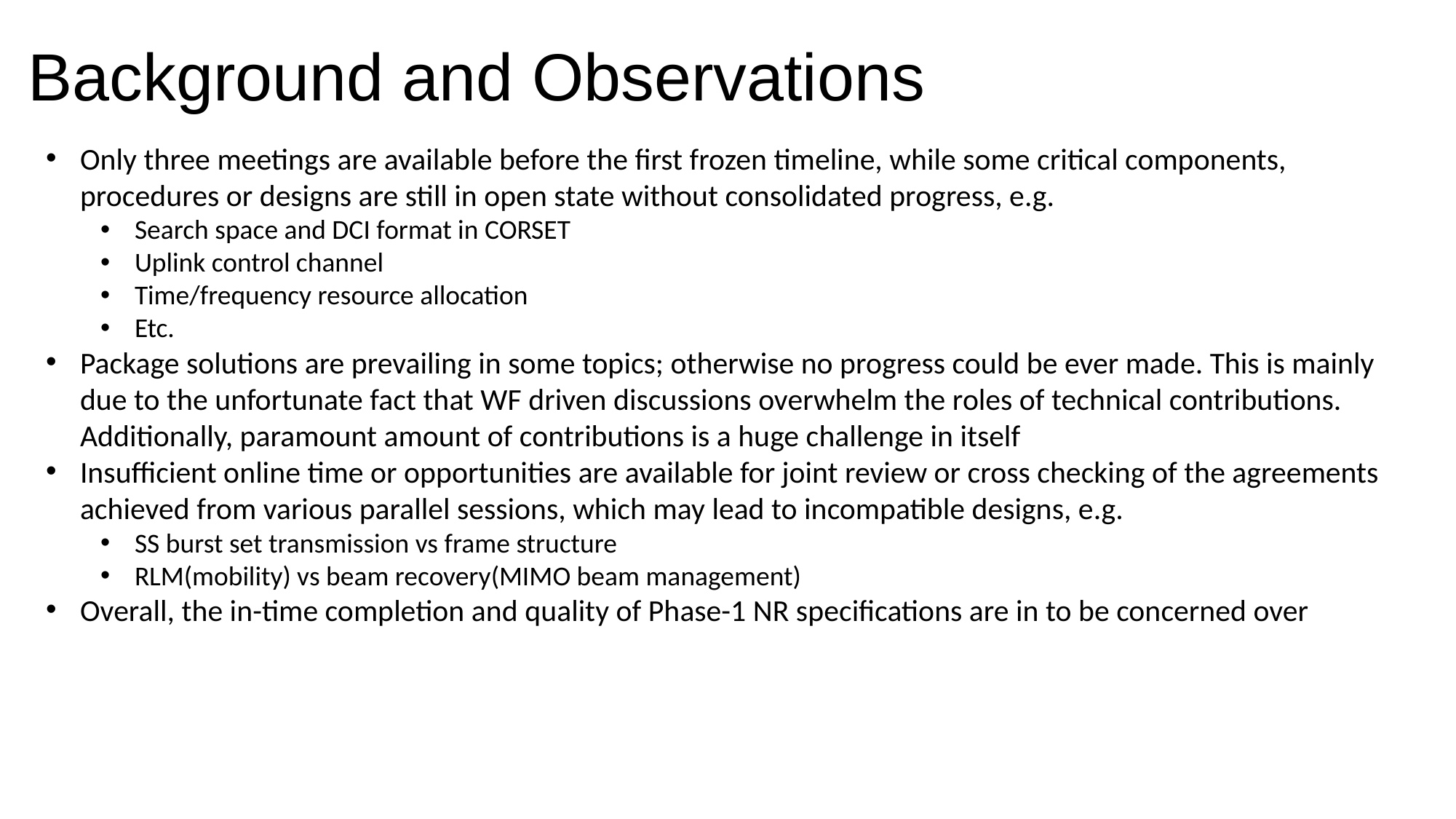

# Background and Observations
Only three meetings are available before the first frozen timeline, while some critical components, procedures or designs are still in open state without consolidated progress, e.g.
Search space and DCI format in CORSET
Uplink control channel
Time/frequency resource allocation
Etc.
Package solutions are prevailing in some topics; otherwise no progress could be ever made. This is mainly due to the unfortunate fact that WF driven discussions overwhelm the roles of technical contributions. Additionally, paramount amount of contributions is a huge challenge in itself
Insufficient online time or opportunities are available for joint review or cross checking of the agreements achieved from various parallel sessions, which may lead to incompatible designs, e.g.
SS burst set transmission vs frame structure
RLM(mobility) vs beam recovery(MIMO beam management)
Overall, the in-time completion and quality of Phase-1 NR specifications are in to be concerned over